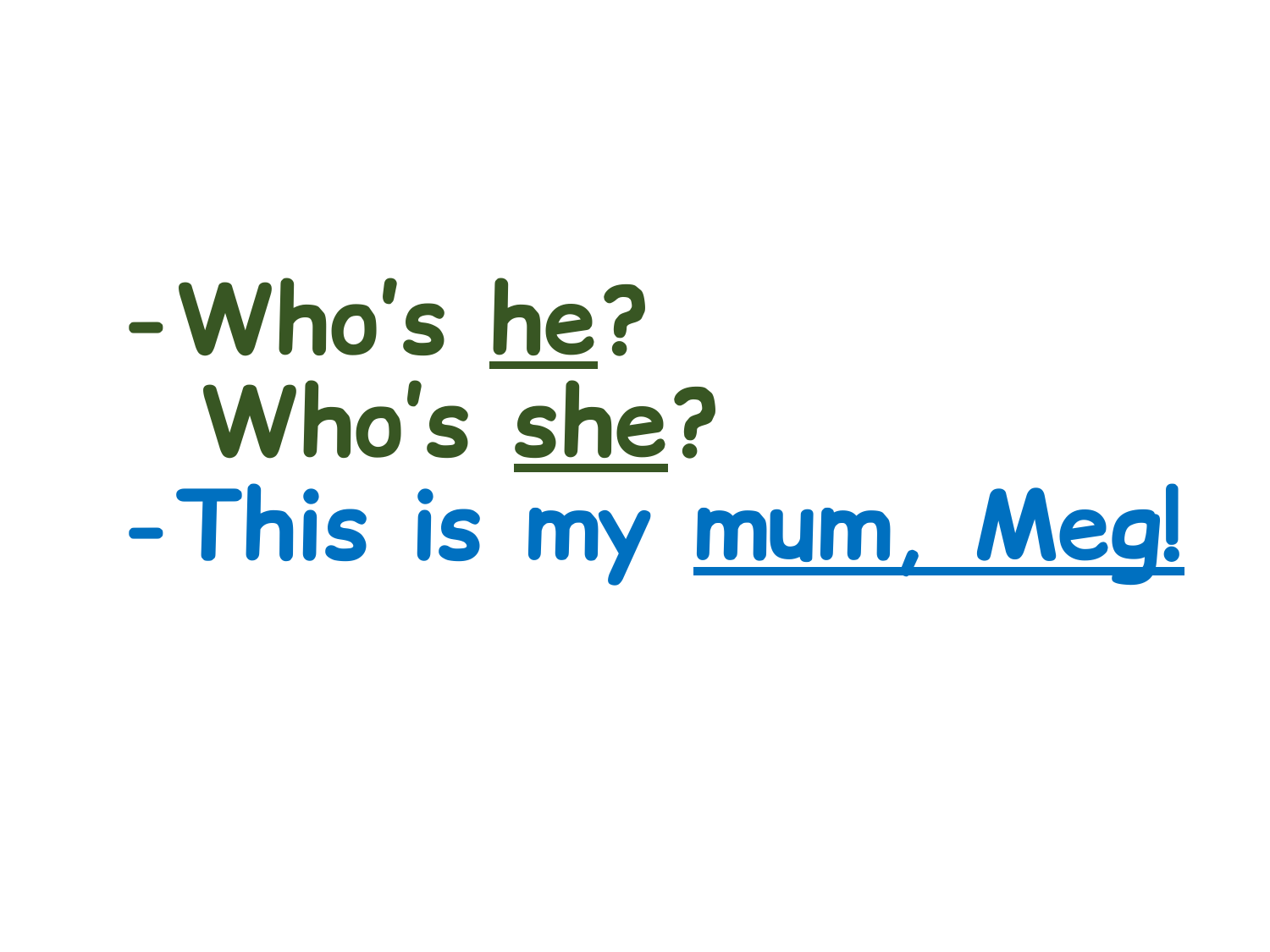

# -Who’s he? Who’s she? -This is my mum, Meg!